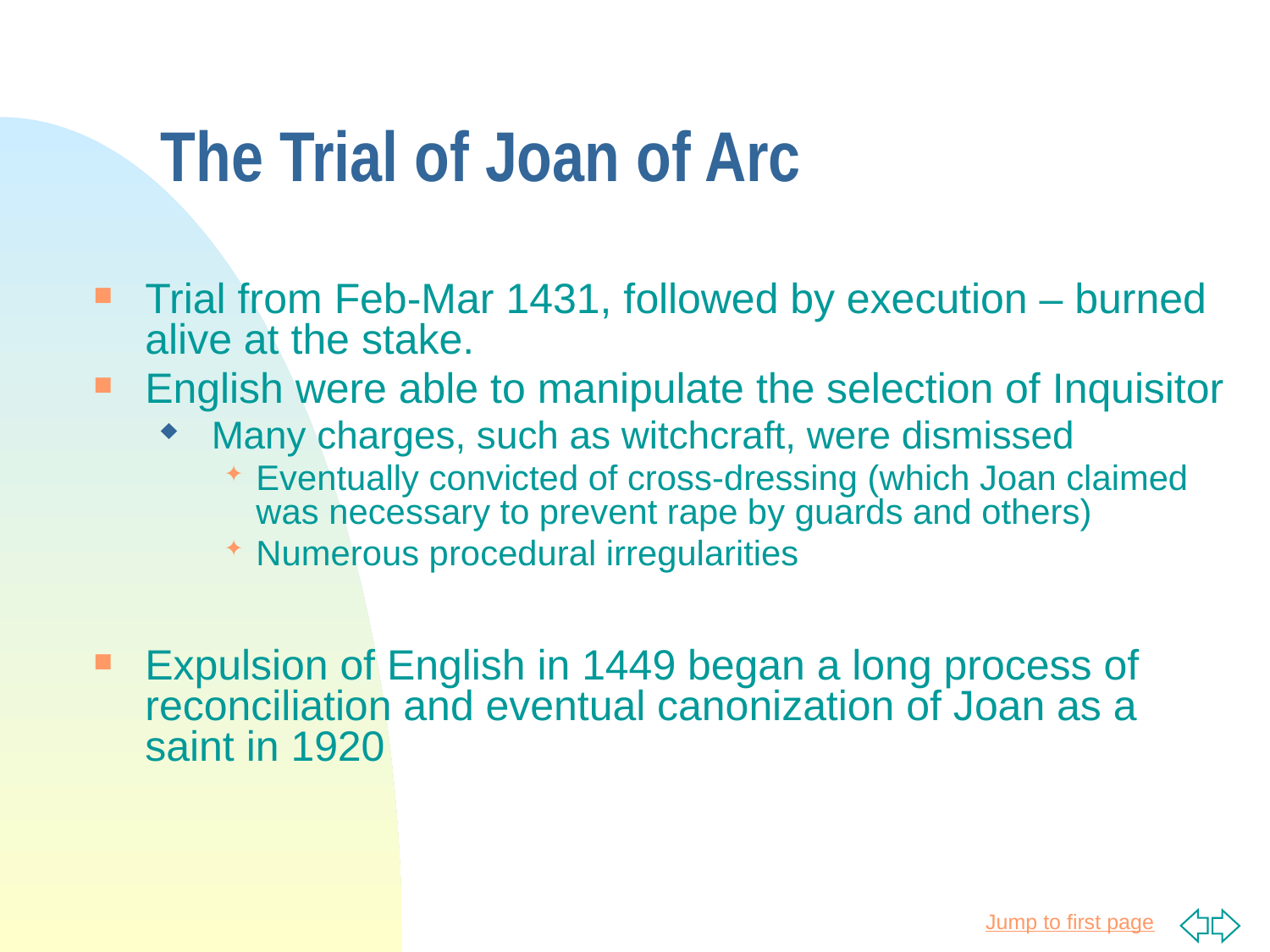

# The Trial of Joan of Arc
Trial from Feb-Mar 1431, followed by execution – burned alive at the stake.
English were able to manipulate the selection of Inquisitor
 Many charges, such as witchcraft, were dismissed
Eventually convicted of cross-dressing (which Joan claimed was necessary to prevent rape by guards and others)
Numerous procedural irregularities

Expulsion of English in 1449 began a long process of reconciliation and eventual canonization of Joan as a saint in 1920